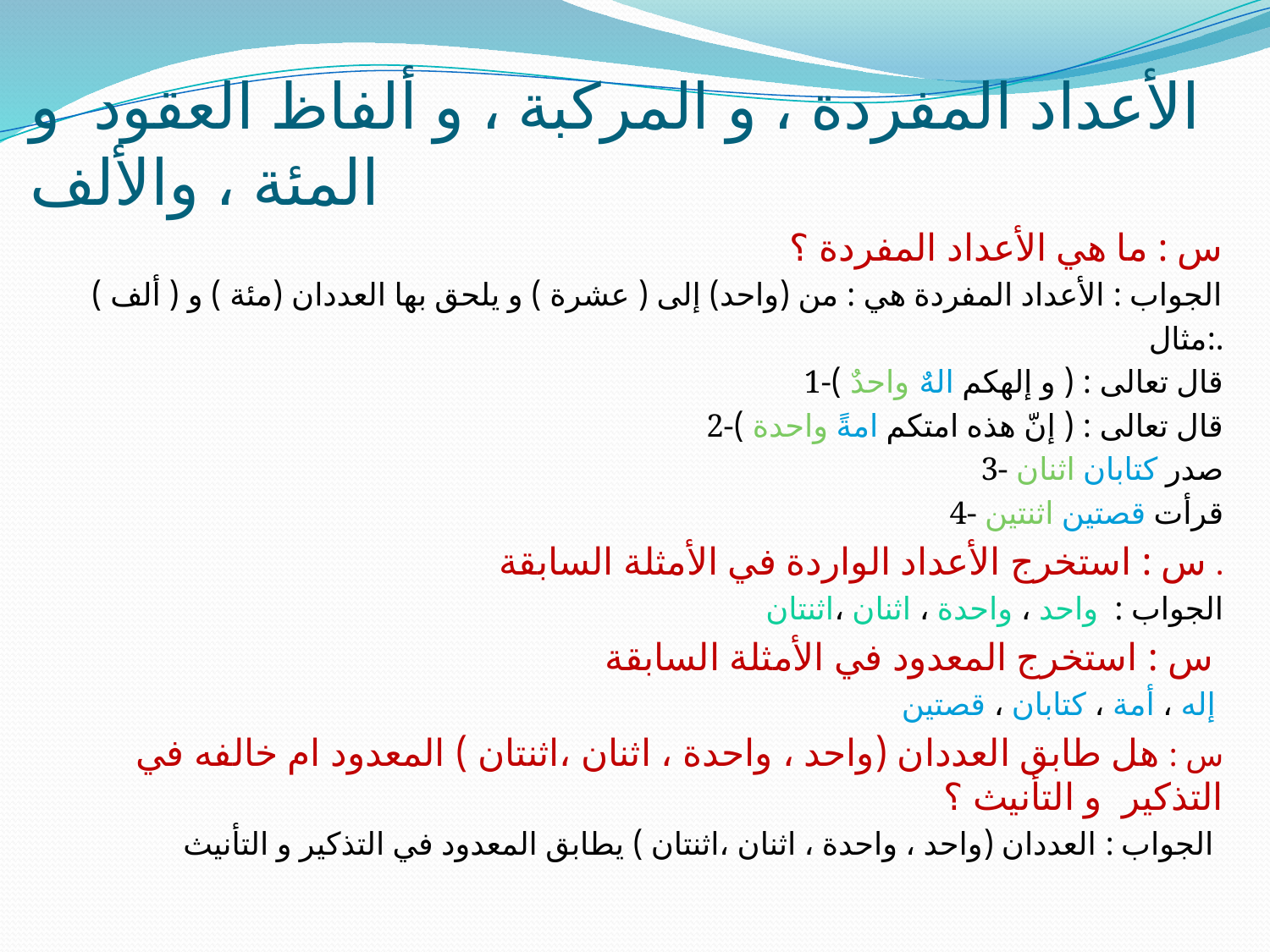

# الأعداد المفردة ، و المركبة ، و ألفاظ العقود  و المئة ، والألف
س : ما هي الأعداد المفردة ؟
الجواب : الأعداد المفردة هي : من (واحد) إلى ( عشرة ) و يلحق بها العددان (مئة ) و ( ألف )
مثال:.
1-قال تعالى : ( و إلهكم الهٌ واحدٌ )
2-قال تعالى : ( إنّ هذه امتكم امةً واحدة )
3- صدر كتابان اثنان
4- قرأت قصتين اثنتين
س : استخرج الأعداد الواردة في الأمثلة السابقة .
الجواب :  واحد ، واحدة ، اثنان ،اثنتان
س : استخرج المعدود في الأمثلة السابقة
إله ، أمة ، كتابان ، قصتين
س : هل طابق العددان (واحد ، واحدة ، اثنان ،اثنتان ) المعدود ام خالفه في التذكير  و التأنيث ؟
الجواب : العددان (واحد ، واحدة ، اثنان ،اثنتان ) يطابق المعدود في التذكير و التأنيث